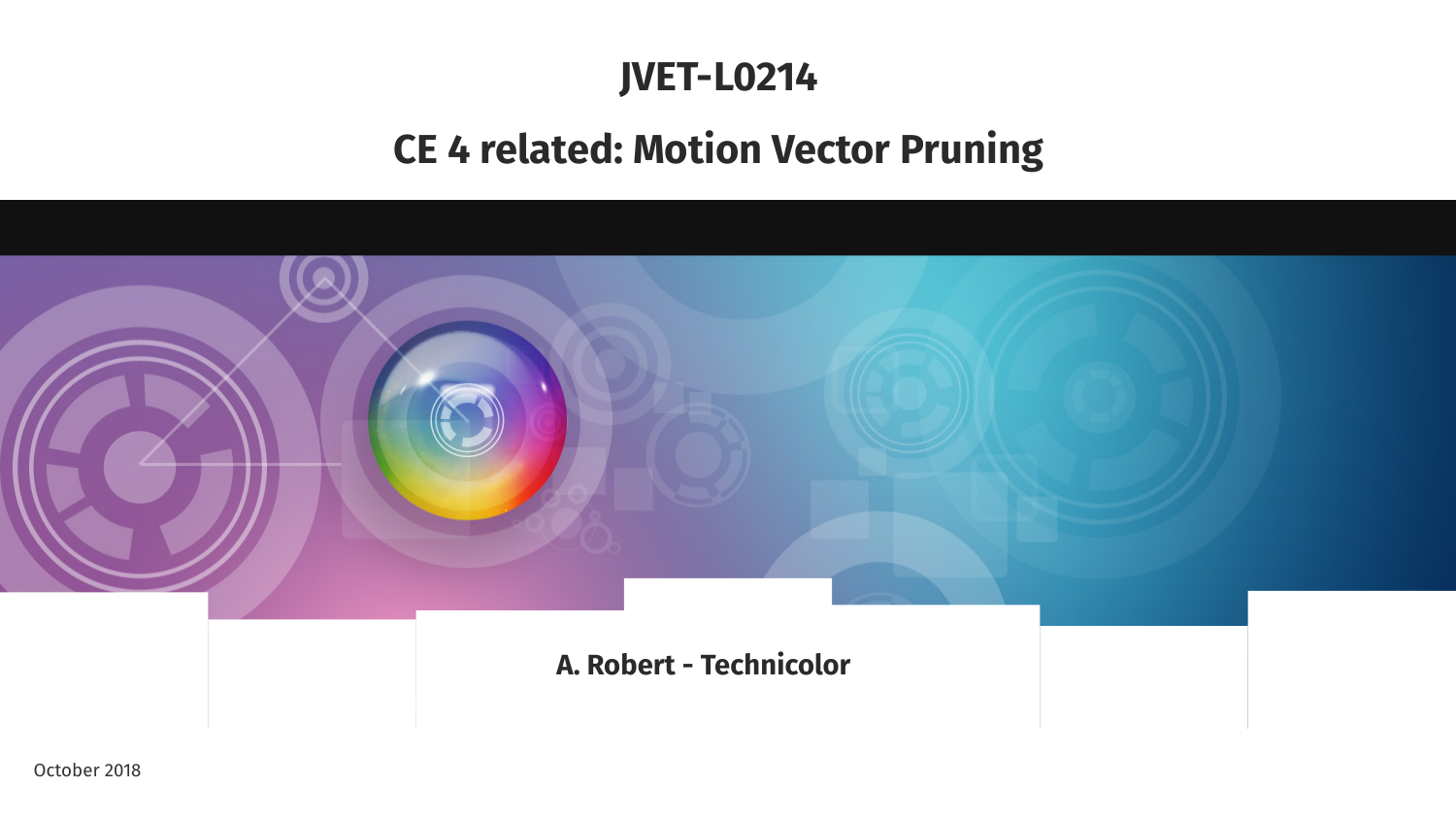

# JVET-L0214 CE 4 related: Motion Vector Pruning
A. Robert - Technicolor
October 2018